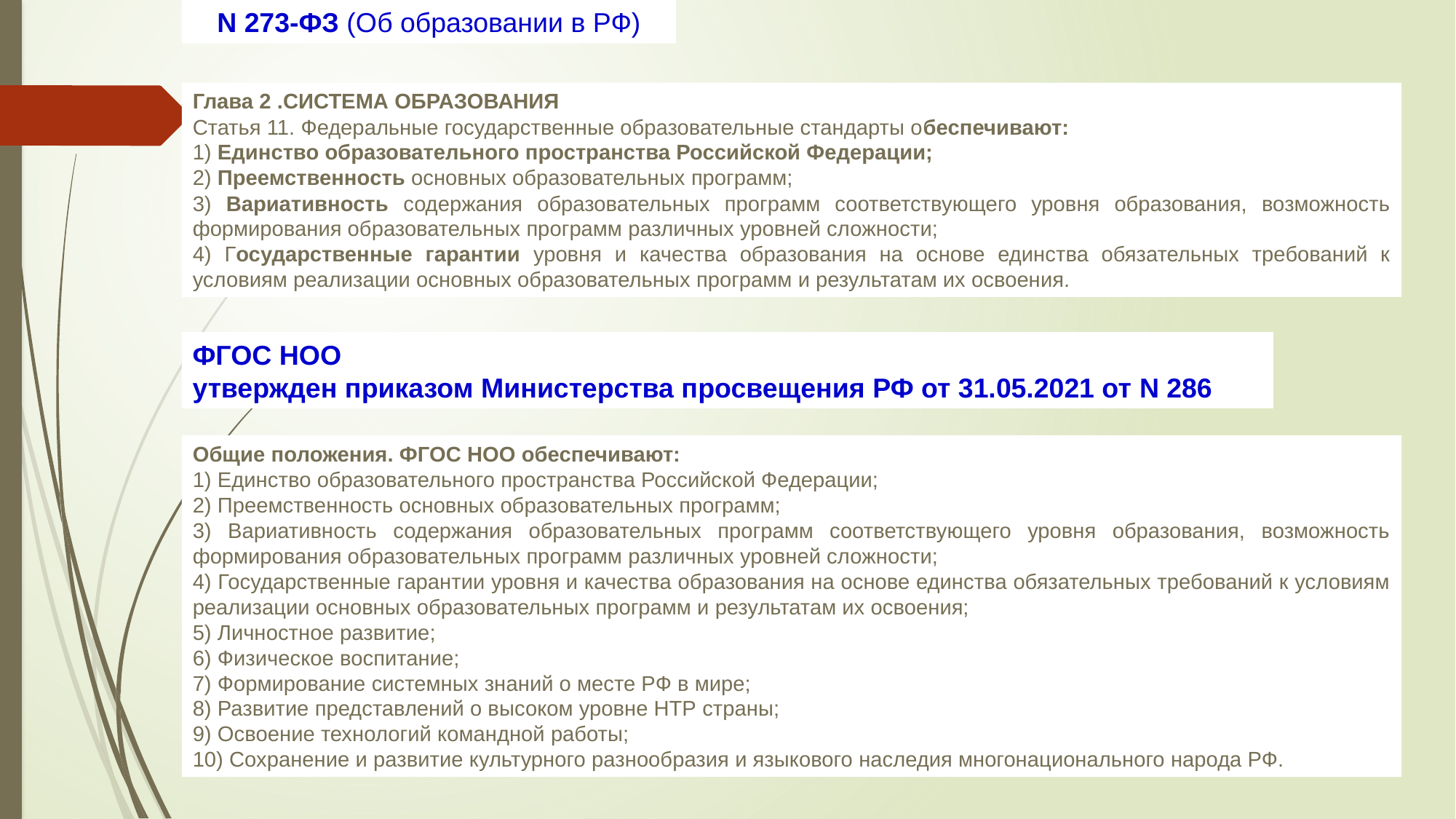

N 273-ФЗ (Об образовании в РФ)
Глава 2 .СИСТЕМА ОБРАЗОВАНИЯ
Статья 11. Федеральные государственные образовательные стандарты обеспечивают:
1) Единство образовательного пространства Российской Федерации;
2) Преемственность основных образовательных программ;
3) Вариативность содержания образовательных программ соответствующего уровня образования, возможность формирования образовательных программ различных уровней сложности;
4) Государственные гарантии уровня и качества образования на основе единства обязательных требований к условиям реализации основных образовательных программ и результатам их освоения.
ФГОС НОО
утвержден приказом Министерства просвещения РФ от 31.05.2021 от N 286
Общие положения. ФГОС НОО обеспечивают:
1) Единство образовательного пространства Российской Федерации;
2) Преемственность основных образовательных программ;
3) Вариативность содержания образовательных программ соответствующего уровня образования, возможность формирования образовательных программ различных уровней сложности;
4) Государственные гарантии уровня и качества образования на основе единства обязательных требований к условиям реализации основных образовательных программ и результатам их освоения;
5) Личностное развитие;
6) Физическое воспитание;
7) Формирование системных знаний о месте РФ в мире;
8) Развитие представлений о высоком уровне НТР страны;
9) Освоение технологий командной работы;
10) Сохранение и развитие культурного разнообразия и языкового наследия многонационального народа РФ.